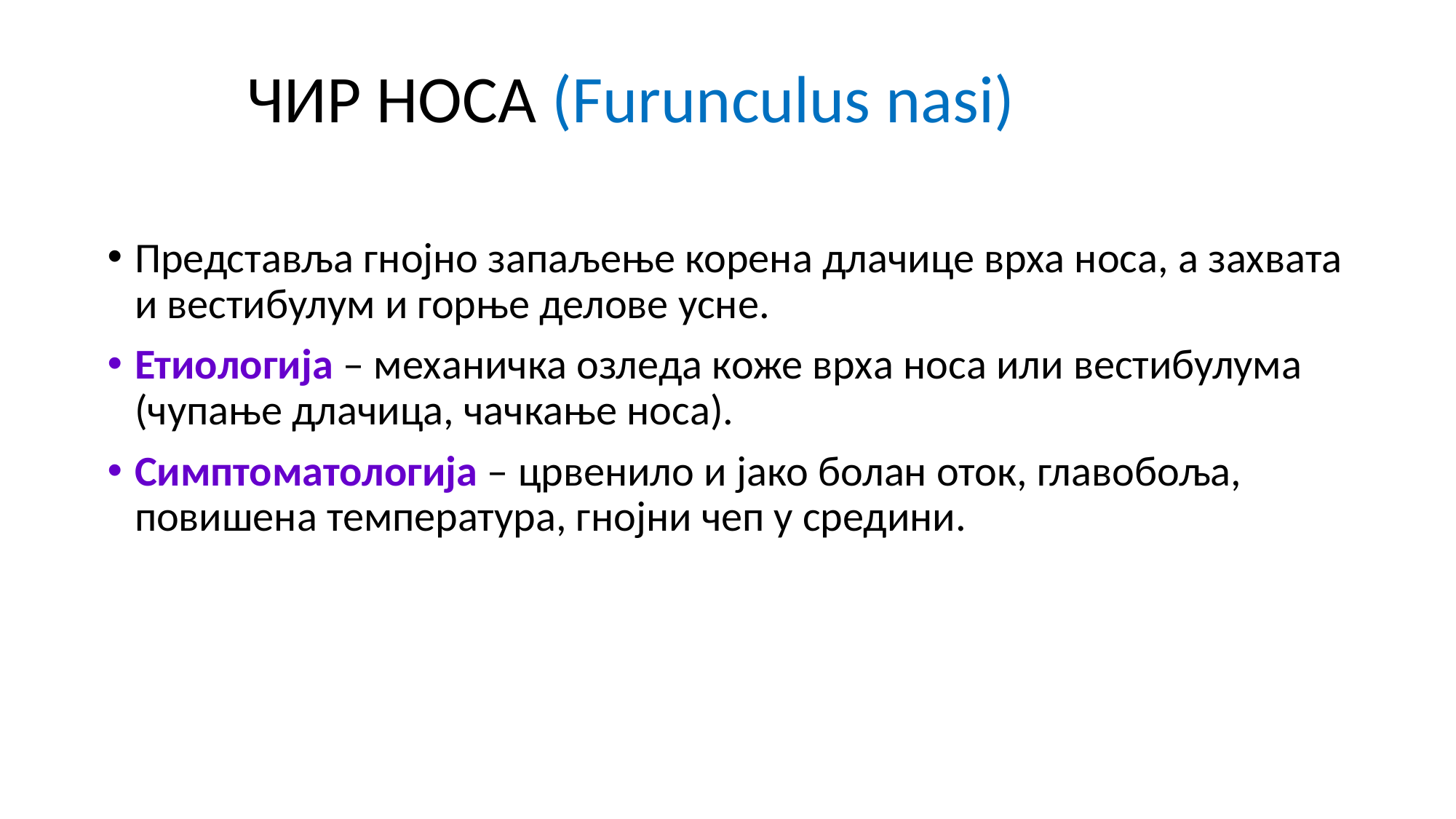

# ЧИР НОСА (Furunculus nasi)
Представља гнојно запаљење корена длачице врха носа, а захвата и вестибулум и горње делове усне.
Етиологија – механичка озледа коже врха носа или вестибулума (чупање длачица, чачкање носа).
Симптоматологија – црвенило и јако болан оток, главобоља, повишена температура, гнојни чеп у средини.